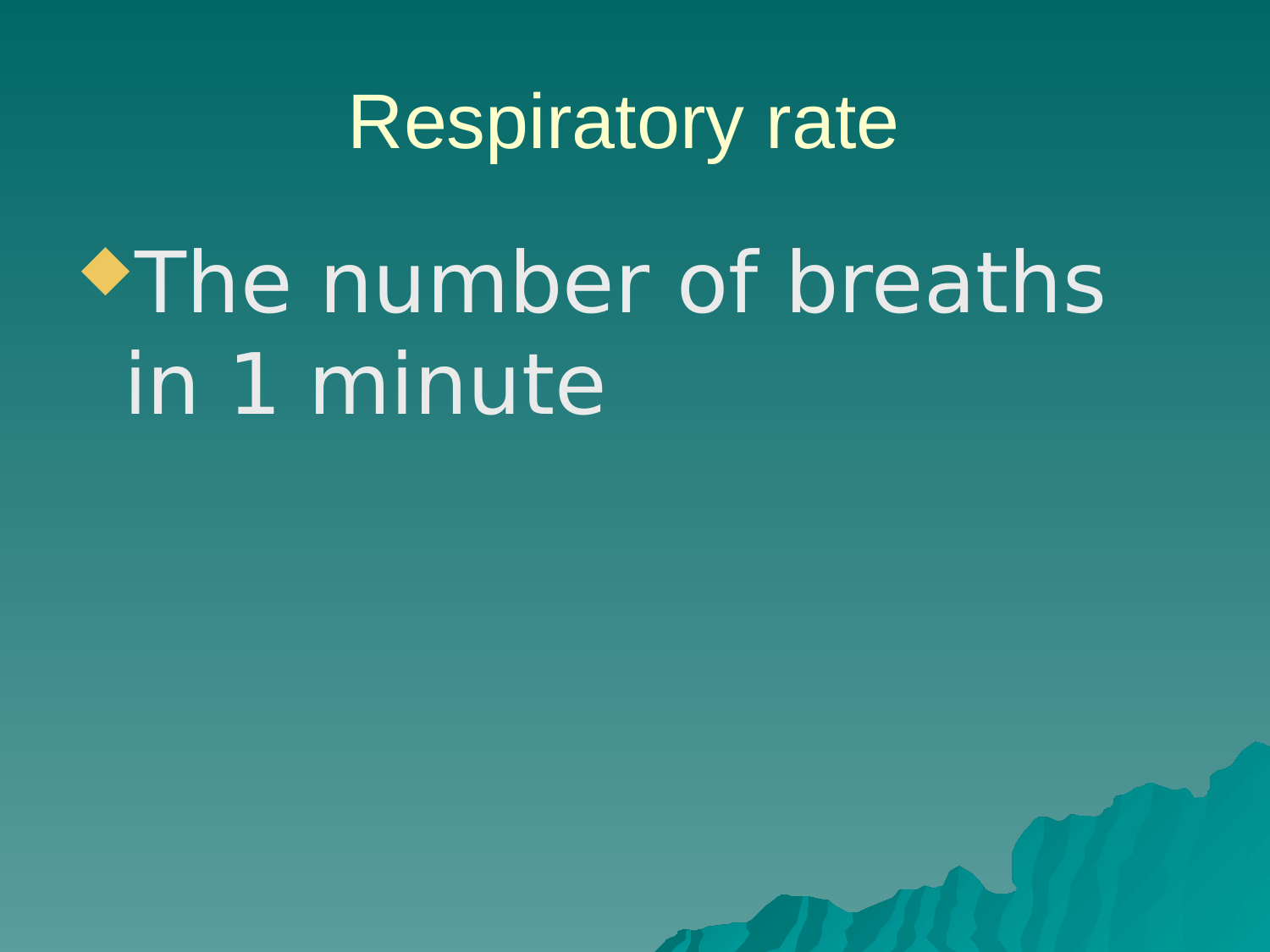

# Respiratory rate
The number of breaths in 1 minute